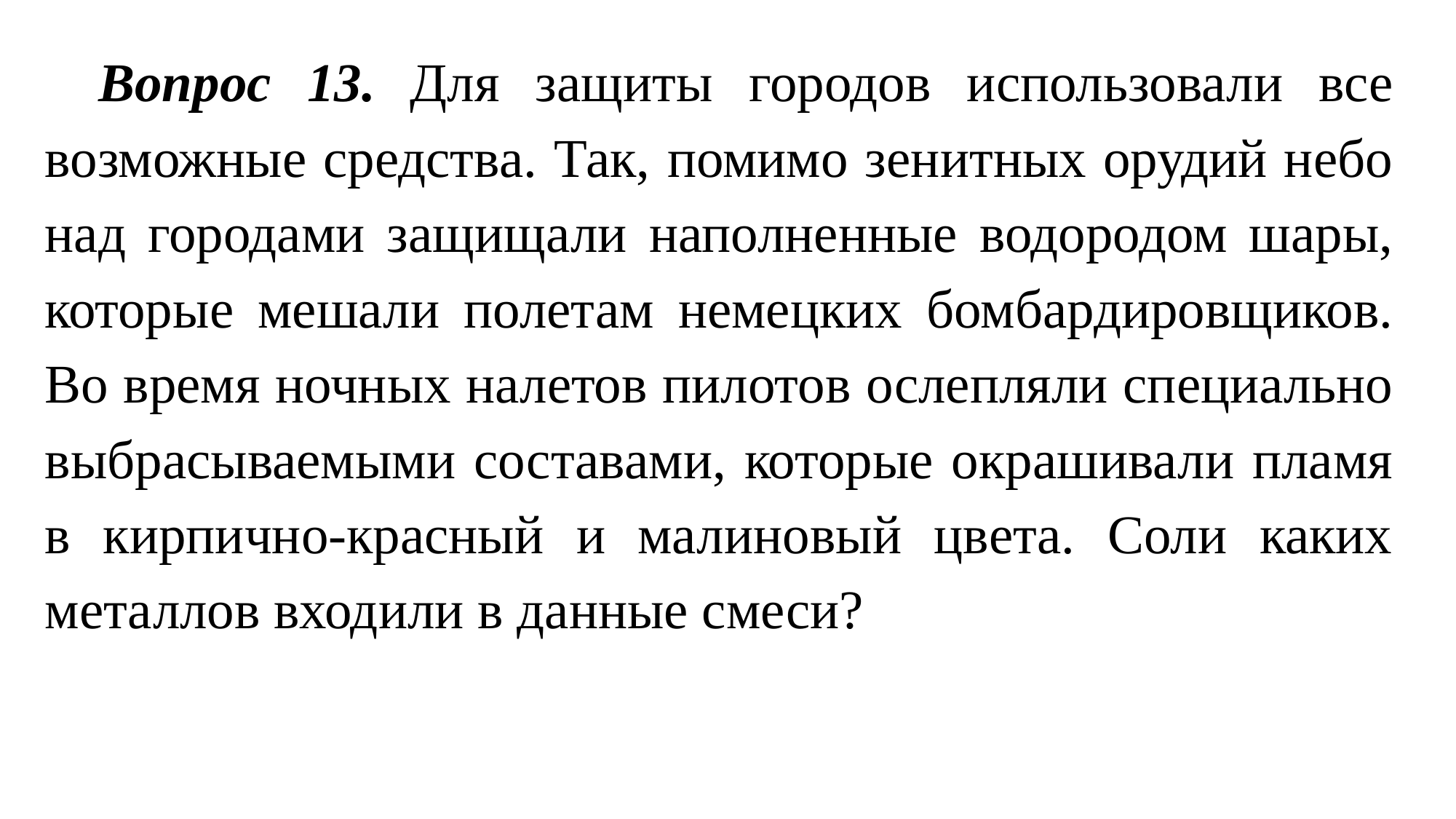

Вопрос 13. Для защиты городов использовали все возможные средства. Так, помимо зенитных орудий небо над городами защищали наполненные водородом шары, которые мешали полетам немецких бомбардировщиков. Во время ночных налетов пилотов ослепляли специально выбрасываемыми составами, которые окрашивали пламя в кирпично-красный и малиновый цвета. Соли каких металлов входили в данные смеси?